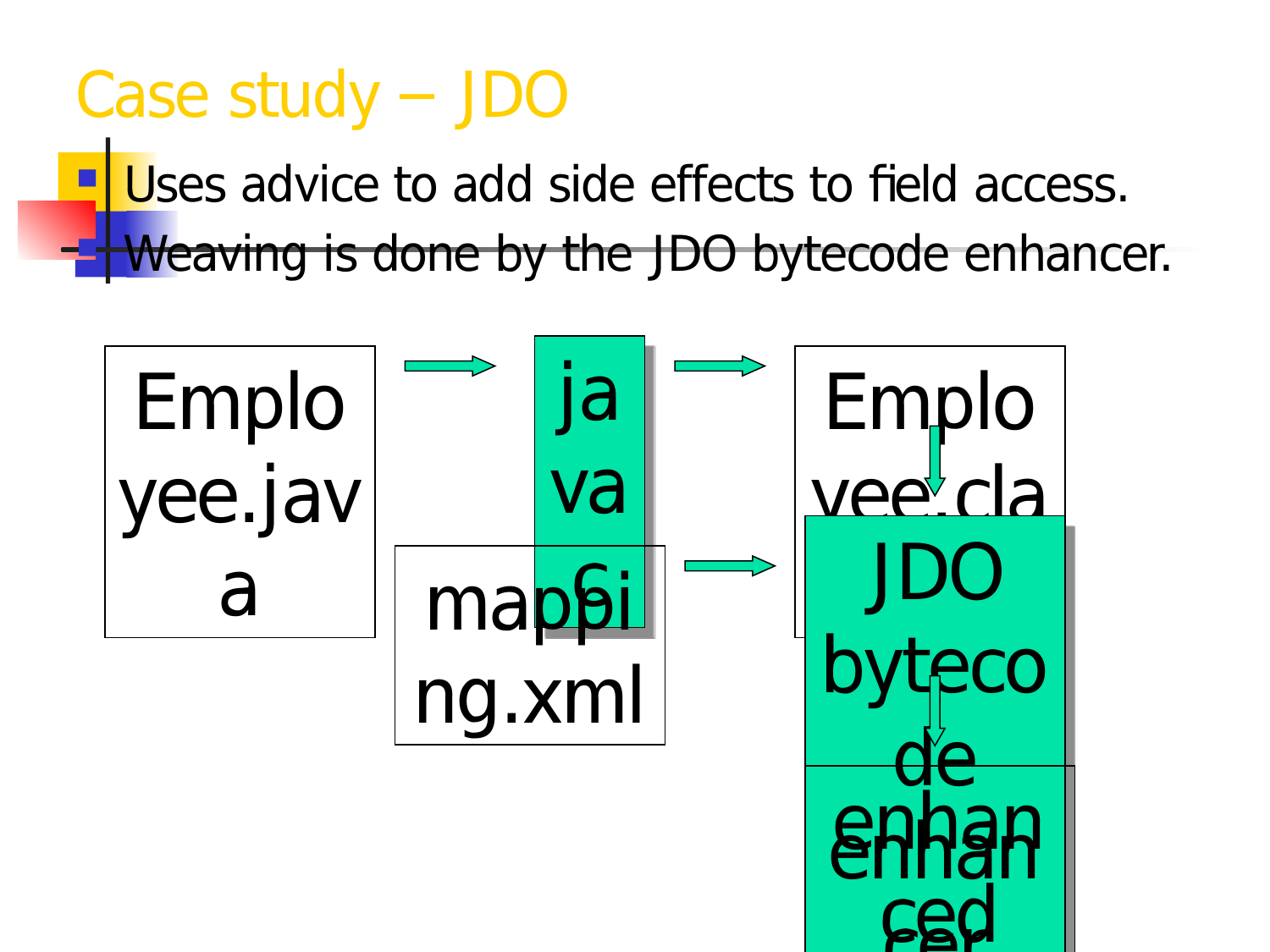

# Case study – JDO
Uses advice to add side effects to field access.
Weaving is done by the JDO bytecode enhancer.
javac
Employee.java
Employee.class

JDO bytecode enhancer (Aspect weaver)
mapping.xml

enhanced Employee.class